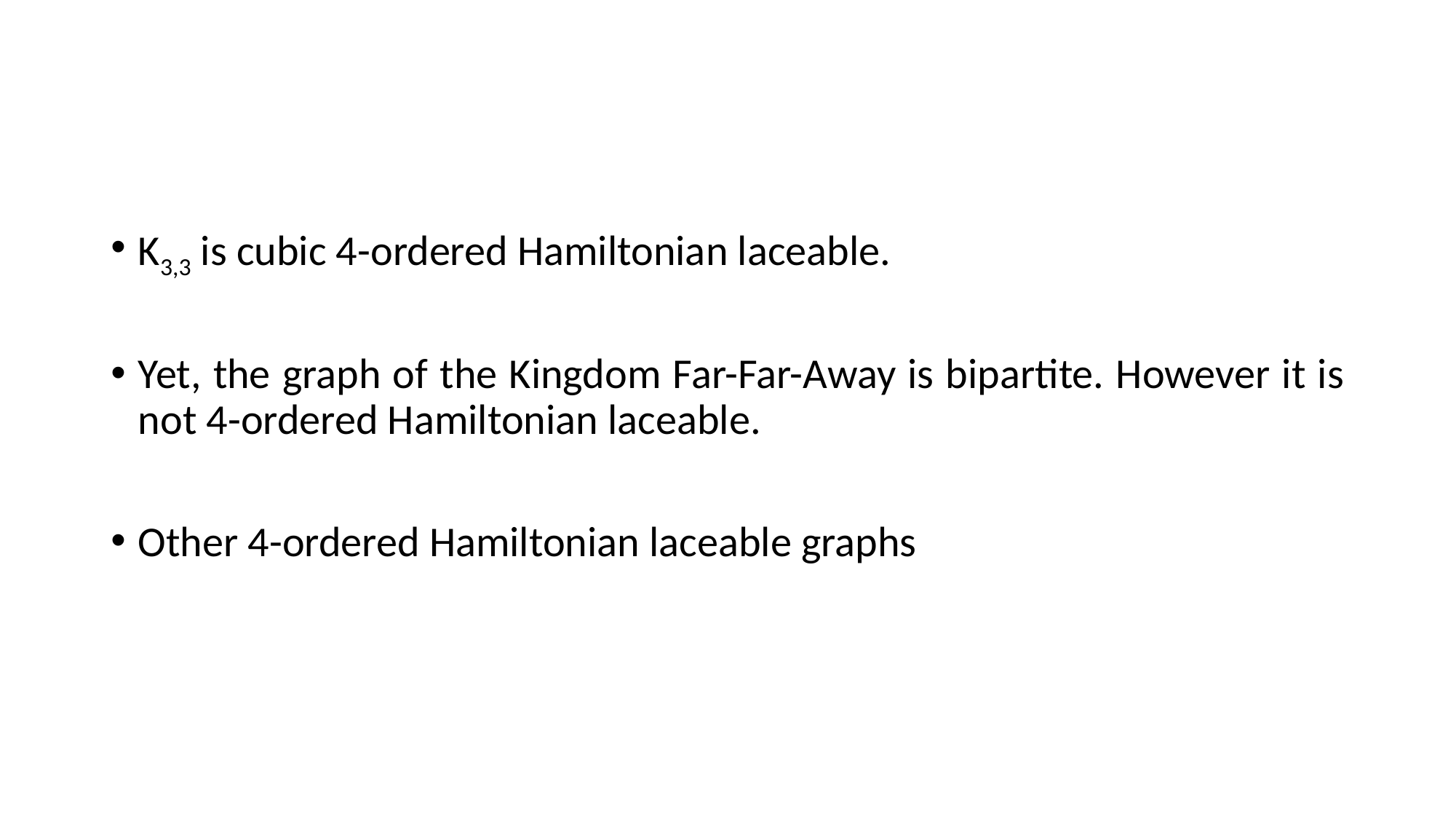

#
K3,3 is cubic 4-ordered Hamiltonian laceable.

Yet, the graph of the Kingdom Far-Far-Away is bipartite. However it is not 4-ordered Hamiltonian laceable.

Other 4-ordered Hamiltonian laceable graphs